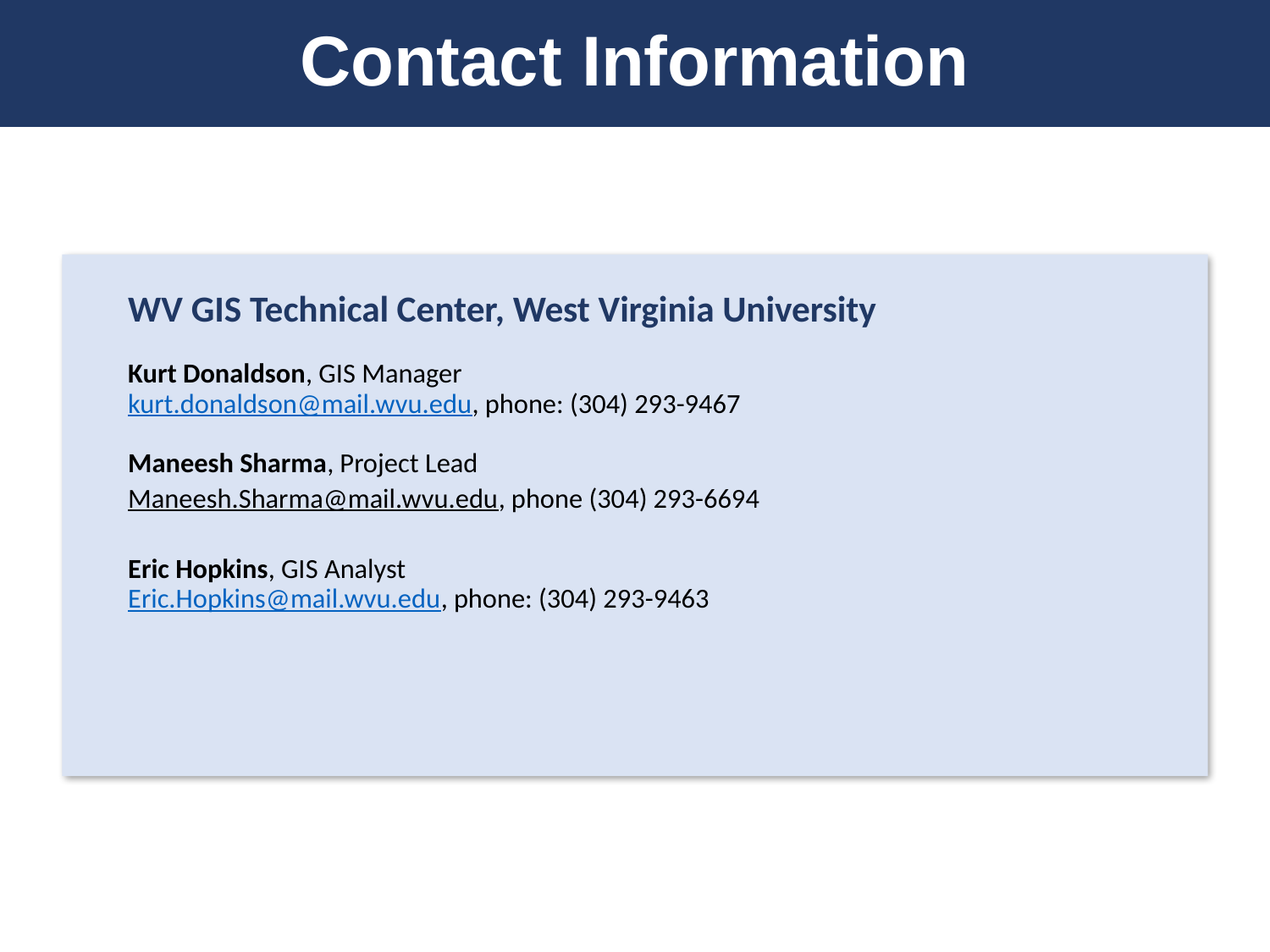

Contact Information
WV GIS Technical Center, West Virginia University
Kurt Donaldson, GIS Manager
kurt.donaldson@mail.wvu.edu, phone: (304) 293-9467
Maneesh Sharma, Project Lead
Maneesh.Sharma@mail.wvu.edu, phone (304) 293-6694

Eric Hopkins, GIS Analyst
Eric.Hopkins@mail.wvu.edu, phone: (304) 293-9463